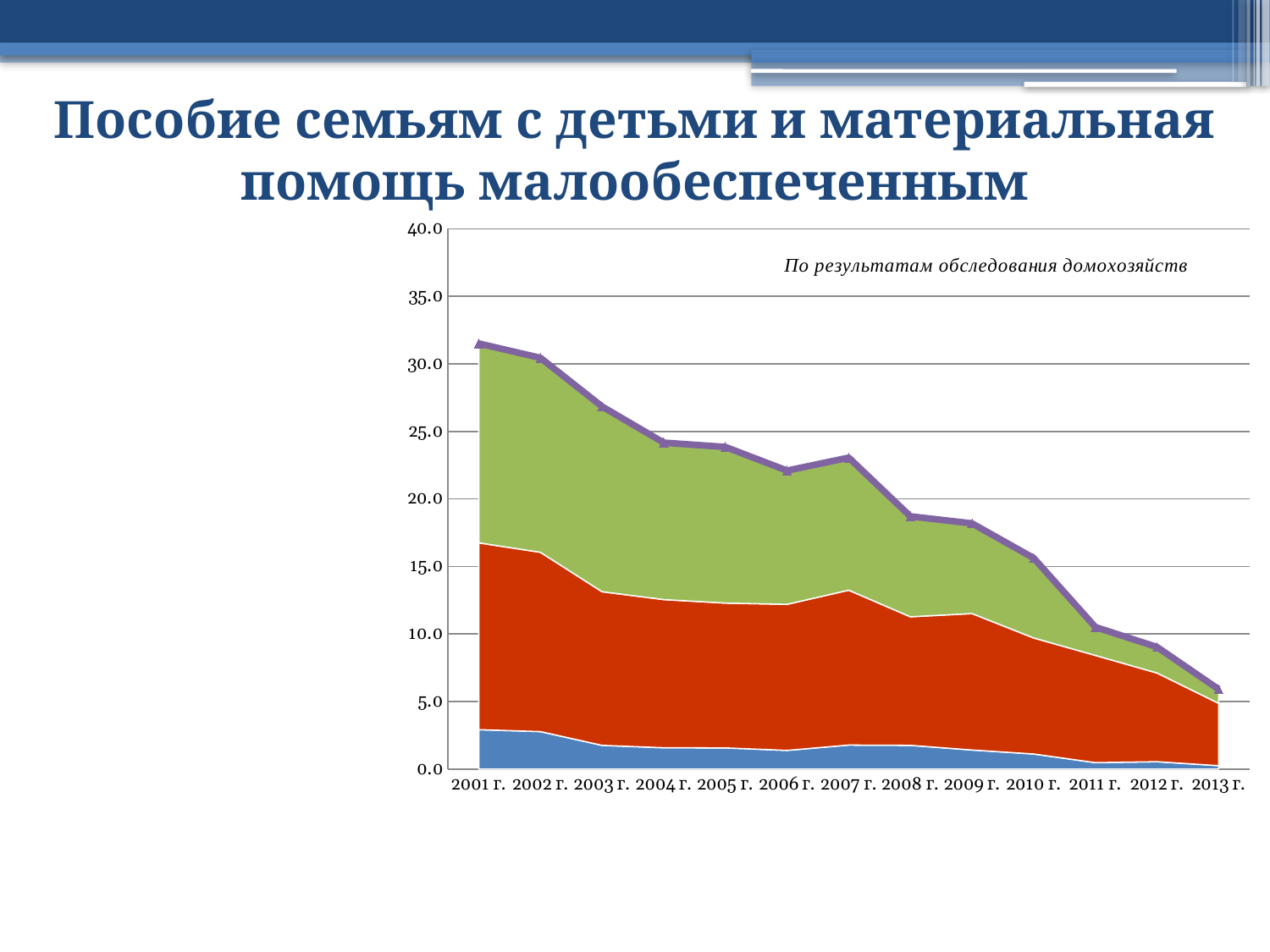

# Пособие семьям с детьми и материальная помощь малообеспеченным

### Chart

| Category | материальная помощь малообеспеченным | пособие по уходу за ребенком | пособие семьям с детьми | Всего получающие пособие и материальную помощь |
|---|---|---|---|---|
| 2001 г. | 2.9189999999999987 | 13.83 | 14.756 | 31.505 |
| 2002 г. | 2.775 | 13.27 | 14.396000000000004 | 30.440999999999928 |
| 2003 г. | 1.7580000000000031 | 11.371 | 13.71 | 26.83900000000003 |
| 2004 г. | 1.579 | 10.972000000000024 | 11.613 | 24.164 |
| 2005 г. | 1.568 | 10.718 | 11.562000000000006 | 23.848 |
| 2006 г. | 1.385 | 10.81 | 9.902000000000003 | 22.097 |
| 2007 г. | 1.7780000000000034 | 11.466000000000006 | 9.808000000000002 | 23.052 |
| 2008 г. | 1.7569999999999988 | 9.518 | 7.435 | 18.71 |
| 2009 г. | 1.4119999999999913 | 10.1 | 6.673 | 18.185000000000002 |
| 2010 г. | 1.116 | 8.59 | 5.915 | 15.620999999999999 |
| 2011 г. | 0.4760000000000003 | 7.937 | 2.0989999999999998 | 10.512 |
| 2012 г. | 0.546 | 6.5649999999999835 | 1.925999999999993 | 9.037 |
| 2013 г. | 0.25 | 4.614999999999981 | 1.048 | 5.913 |